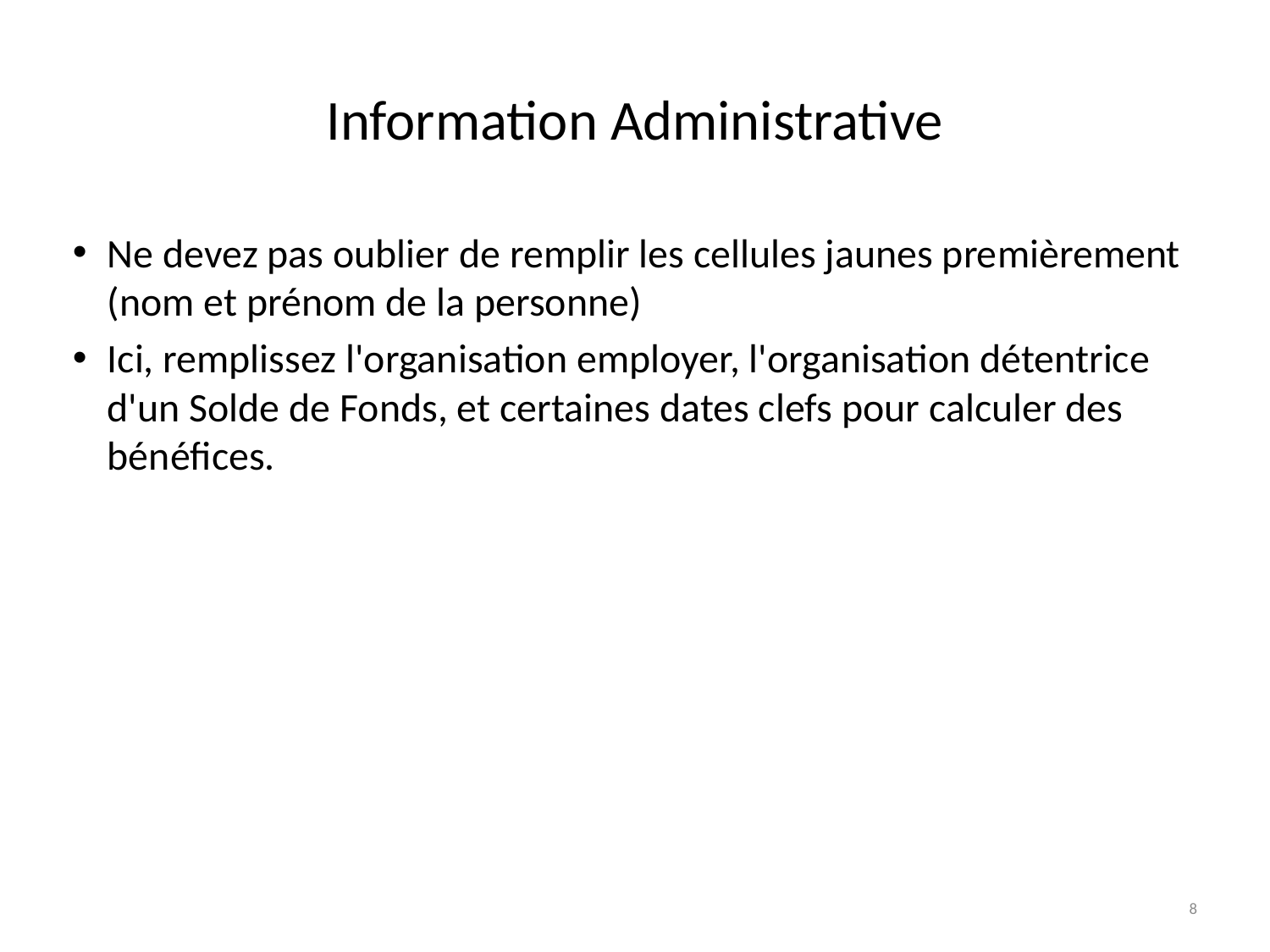

# Information Administrative
Ne devez pas oublier de remplir les cellules jaunes premièrement (nom et prénom de la personne)
Ici, remplissez l'organisation employer, l'organisation détentrice d'un Solde de Fonds, et certaines dates clefs pour calculer des bénéfices.

8